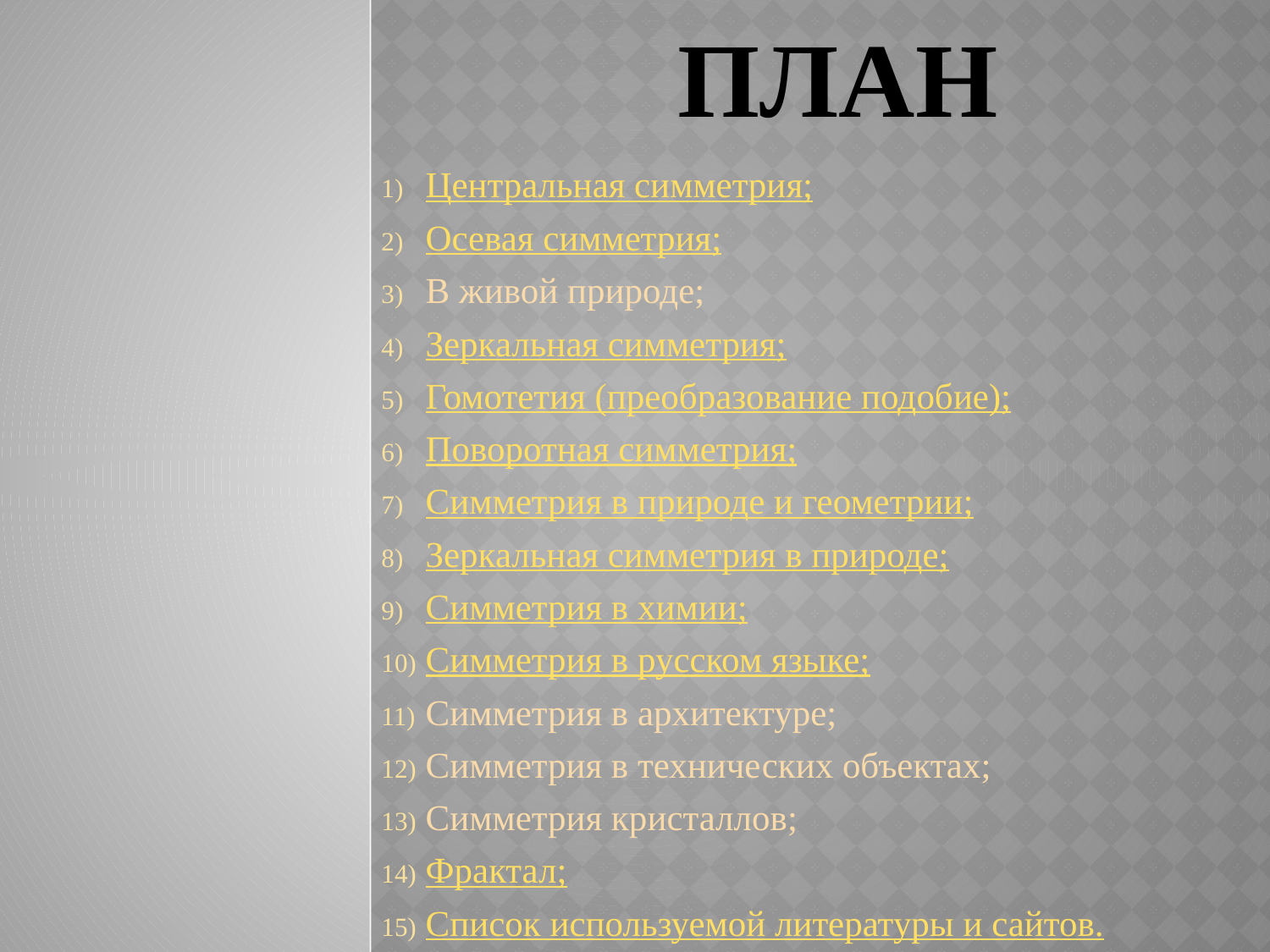

# План

Центральная симметрия;
Осевая симметрия;
В живой природе;
Зеркальная симметрия;
Гомотетия (преобразование подобие);
Поворотная симметрия;
Симметрия в природе и геометрии;
Зеркальная симметрия в природе;
Симметрия в химии;
Симметрия в русском языке;
Симметрия в архитектуре;
Симметрия в технических объектах;
Симметрия кристаллов;
Фрактал;
Список используемой литературы и сайтов.